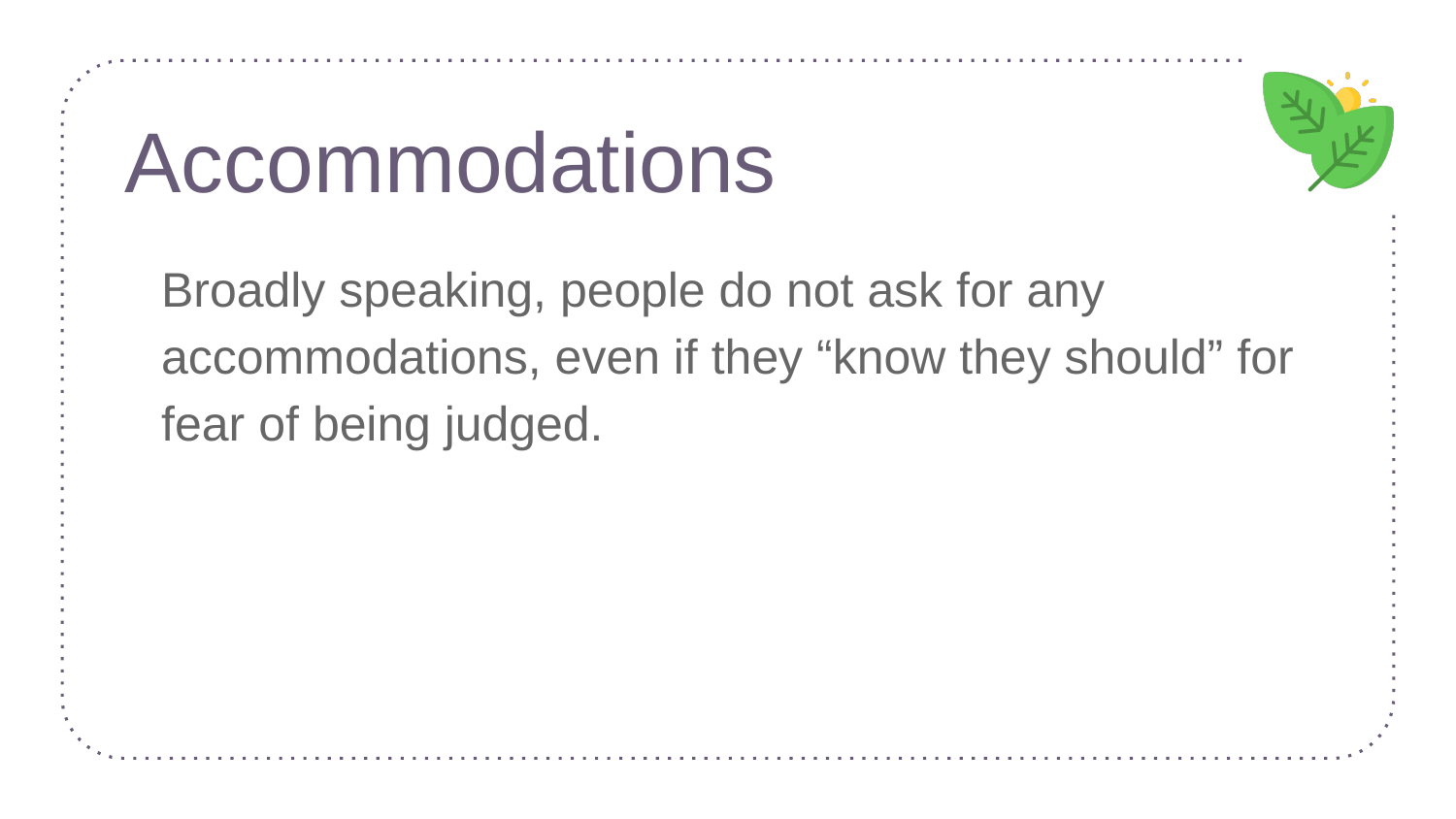

# Accommodations
Broadly speaking, people do not ask for any accommodations, even if they “know they should” for fear of being judged.